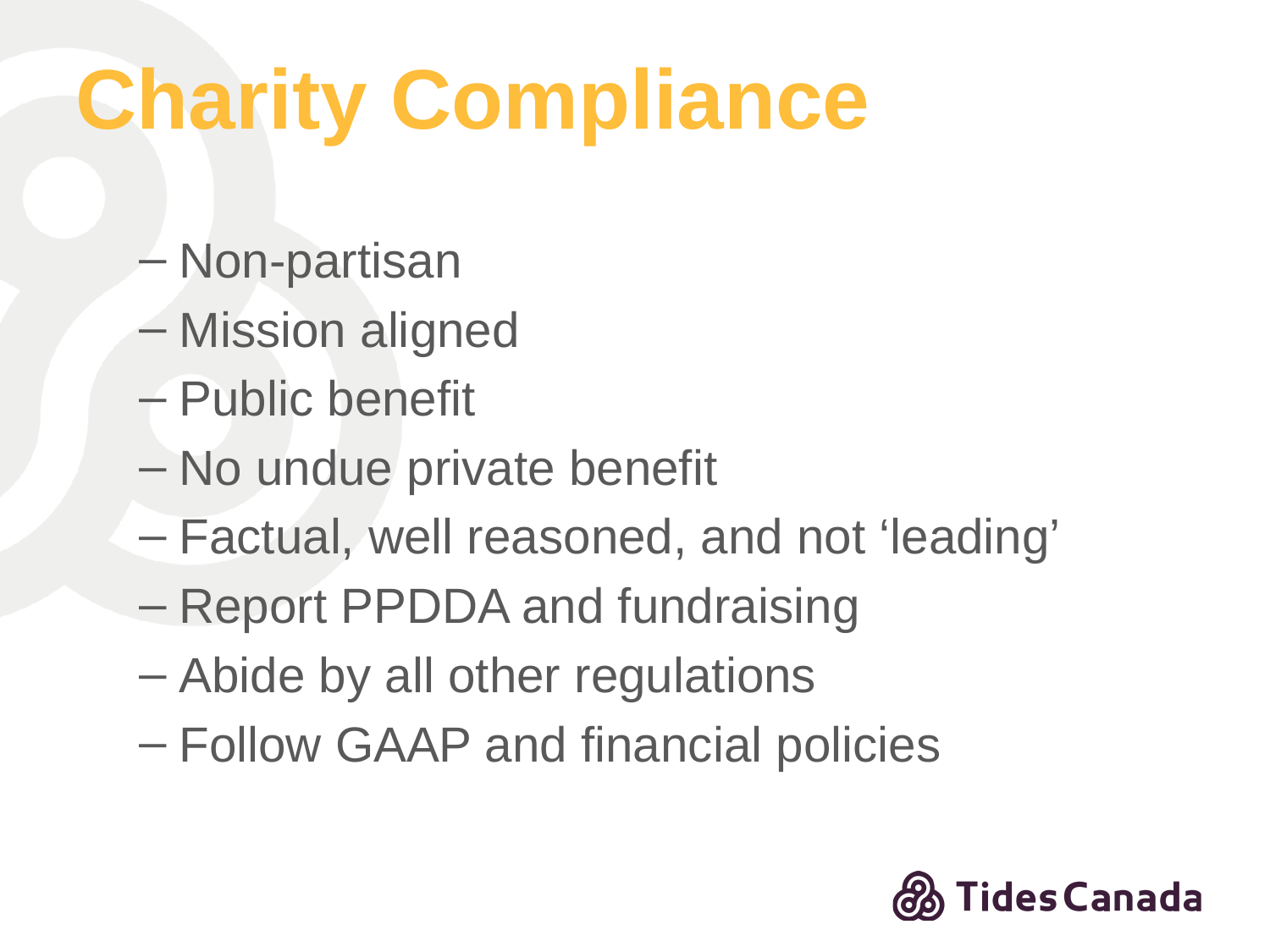

# Charity Compliance
Non-partisan
Mission aligned
Public benefit
No undue private benefit
Factual, well reasoned, and not ‘leading’
Report PPDDA and fundraising
Abide by all other regulations
Follow GAAP and financial policies